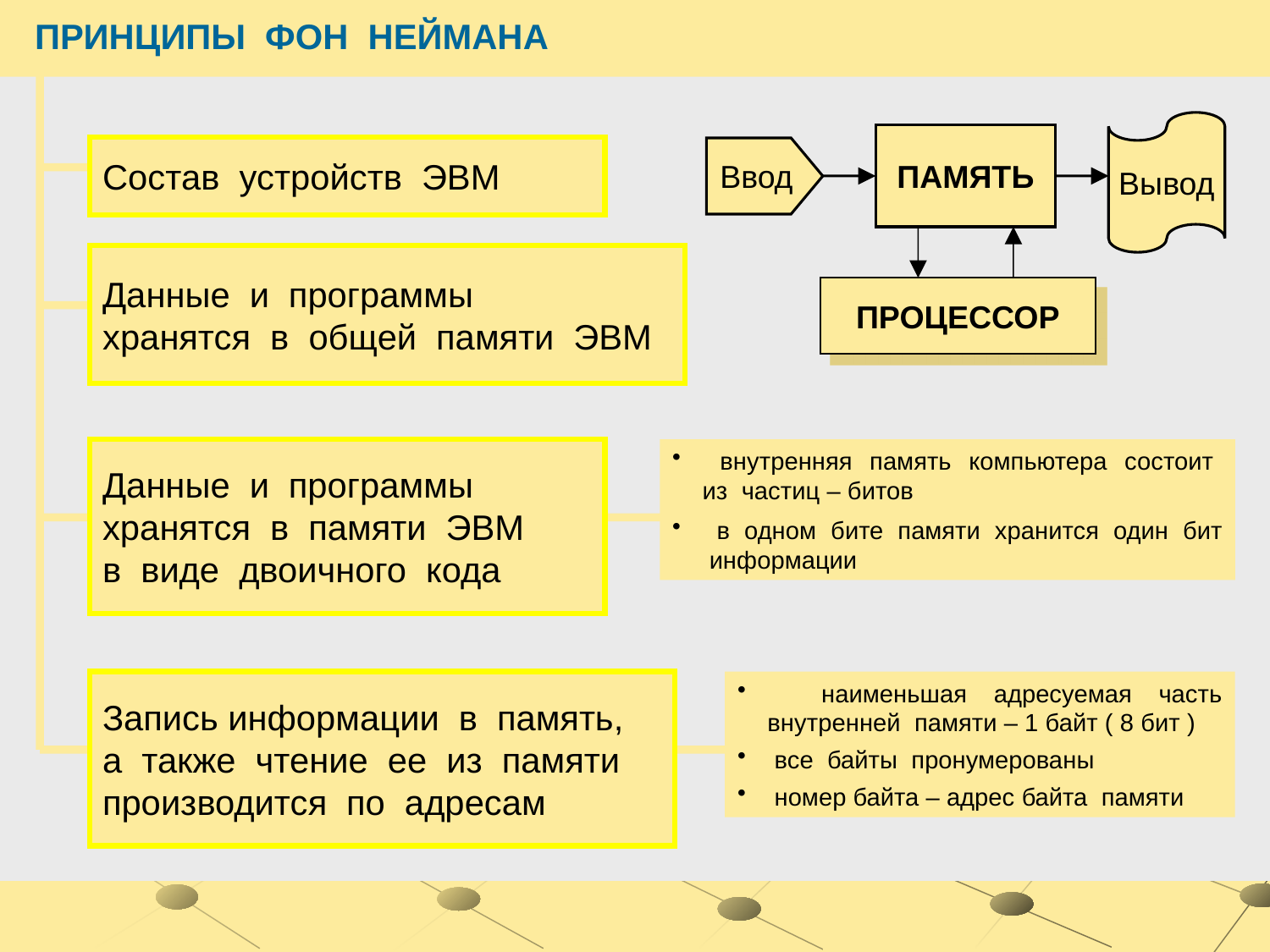

ПРИНЦИПЫ  ФОН  НЕЙМАНА

Вывод
ПАМЯТЬ
Состав  устройств  ЭВМ
Ввод

Данные  и  программы
хранятся  в  общей  памяти  ЭВМ
ПРОЦЕССОР

Данные  и  программы
хранятся  в  памяти  ЭВМ
в  виде  двоичного  кода
  внутренняя  память  компьютера  состоит  из  частиц – битов
  в  одном  бите  памяти  хранится  один  бит  информации

Запись информации  в  память,
а  также  чтение  ее  из  памяти
производится  по  адресам
  наименьшая адресуемая часть внутренней  памяти – 1 байт ( 8 бит )
 все  байты  пронумерованы
 номер байта – адрес байта  памяти